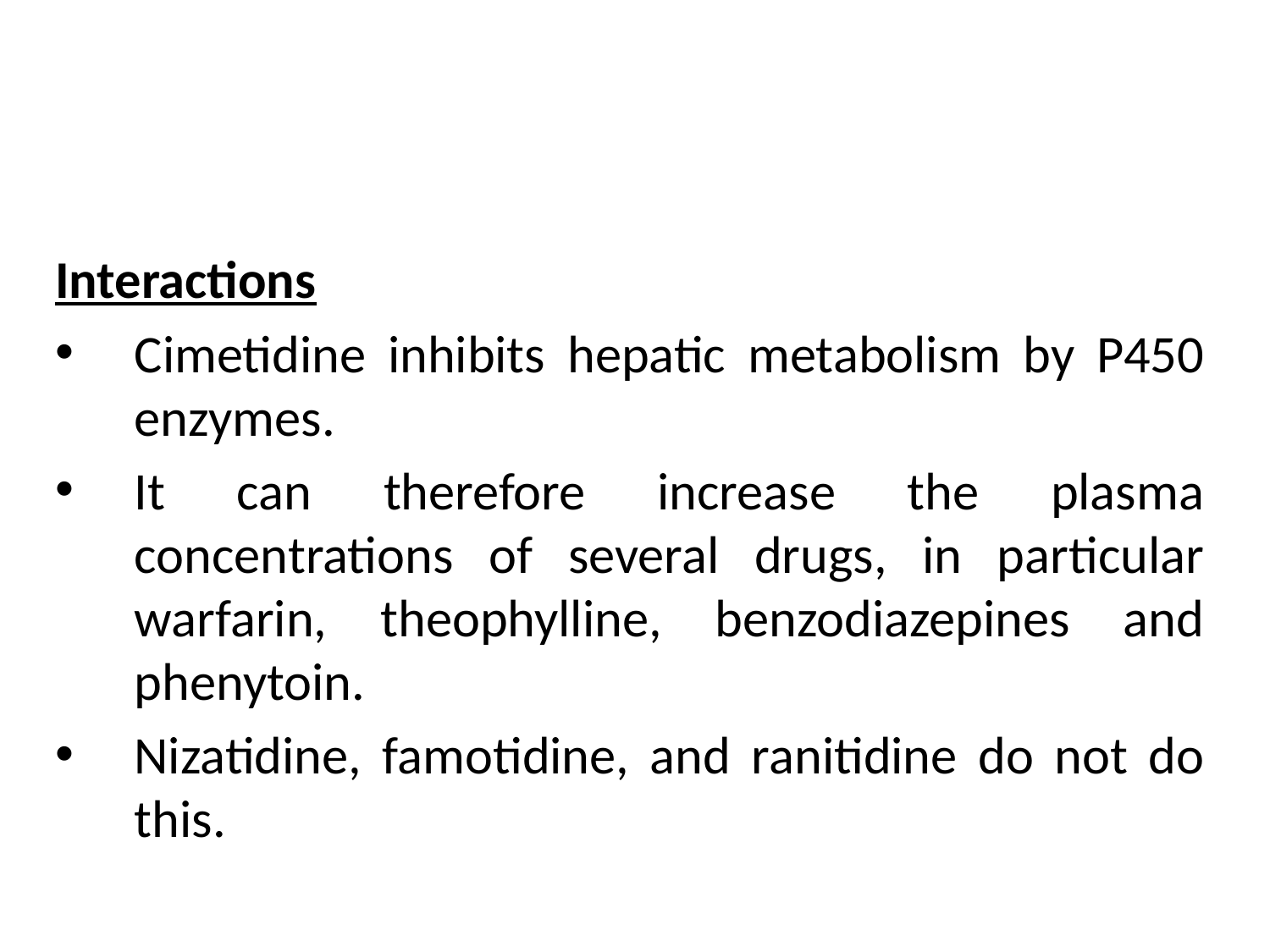

#
Interactions
Cimetidine inhibits hepatic metabolism by P450 enzymes.
It can therefore increase the plasma concentrations of several drugs, in particular warfarin, theophylline, benzodiazepines and phenytoin.
Nizatidine, famotidine, and ranitidine do not do this.